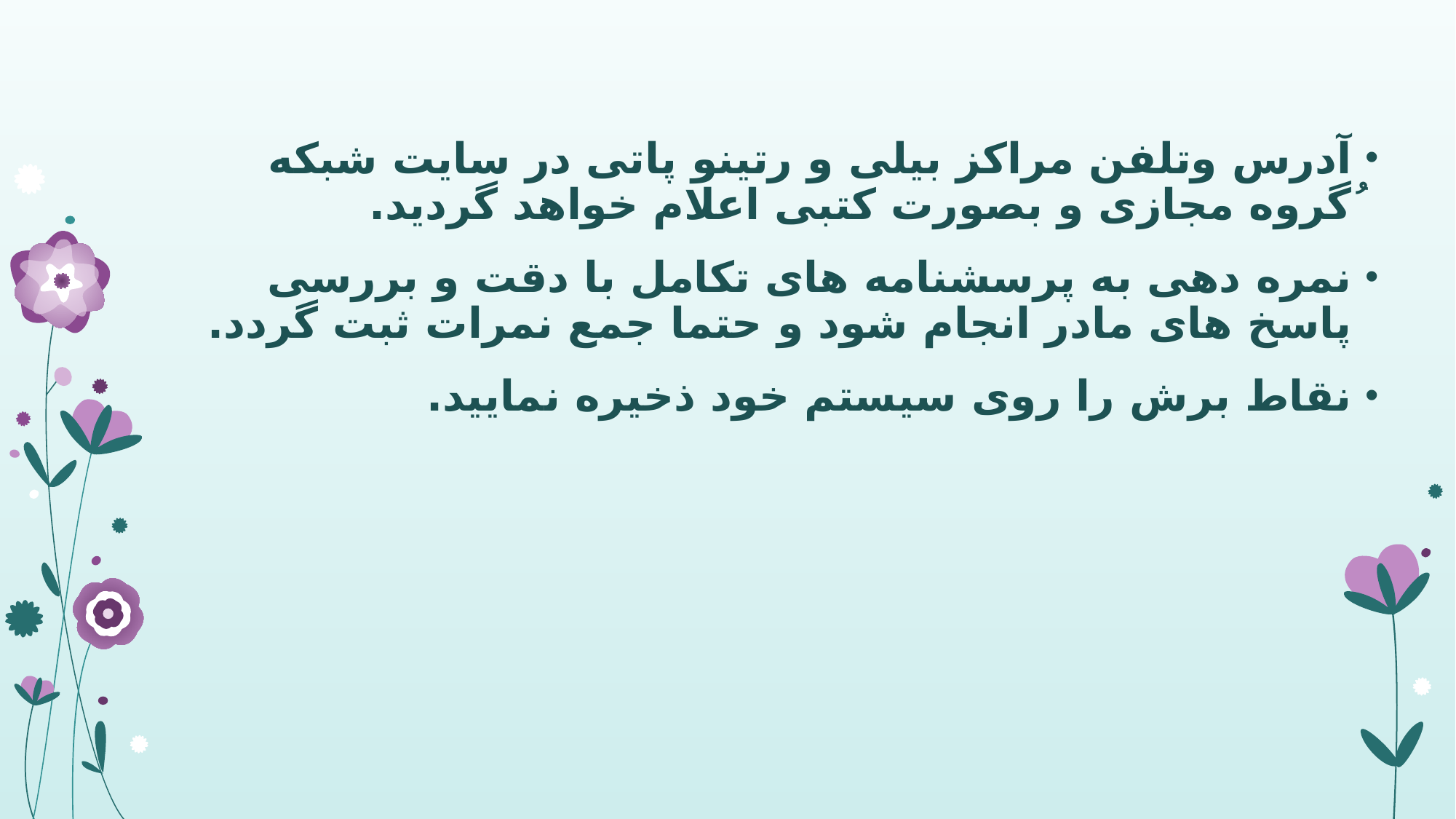

آدرس وتلفن مراکز بیلی و رتینو پاتی در سایت شبکه ُگروه مجازی و بصورت کتبی اعلام خواهد گردید.
نمره دهی به پرسشنامه های تکامل با دقت و بررسی پاسخ های مادر انجام شود و حتما جمع نمرات ثبت گردد.
نقاط برش را روی سیستم خود ذخیره نمایید.